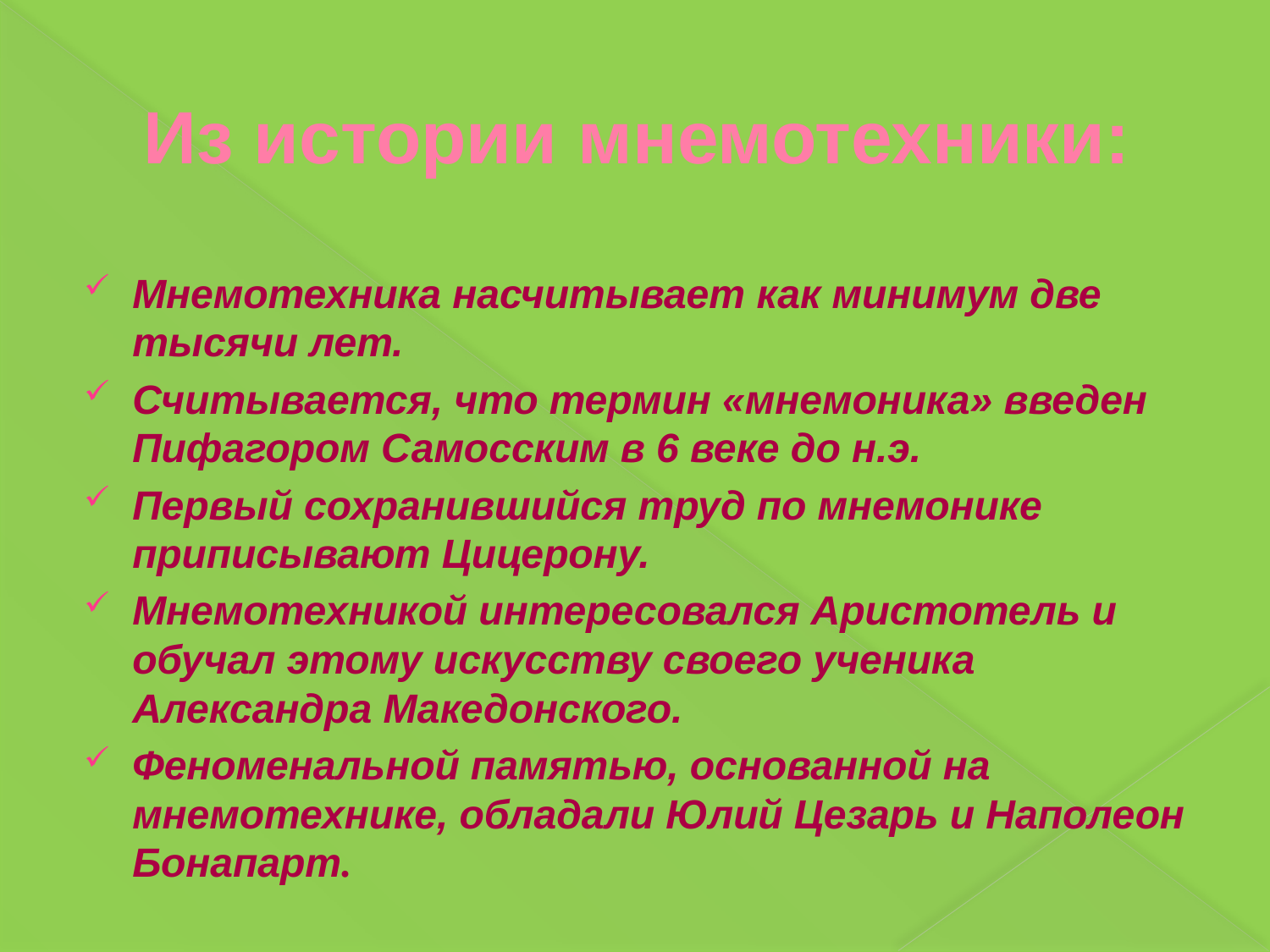

# Из истории мнемотехники:
Мнемотехника насчитывает как минимум две тысячи лет.
Считывается, что термин «мнемоника» введен Пифагором Самосским в 6 веке до н.э.
Первый сохранившийся труд по мнемонике приписывают Цицерону.
Мнемотехникой интересовался Аристотель и обучал этому искусству своего ученика Александра Македонского.
Феноменальной памятью, основанной на мнемотехнике, обладали Юлий Цезарь и Наполеон Бонапарт.